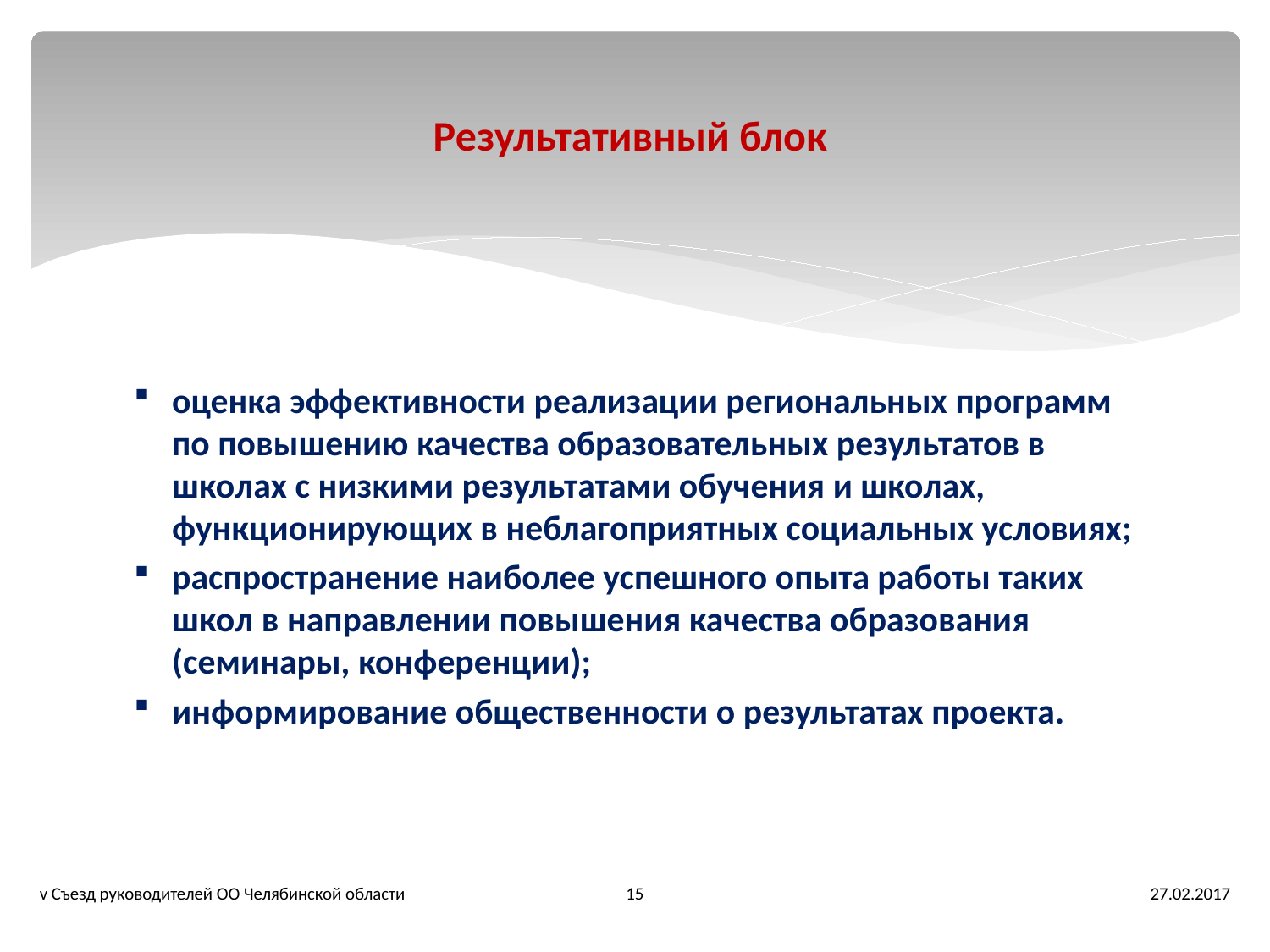

# Результативный блок
оценка эффективности реализации региональных программ по повышению качества образовательных результатов в школах с низкими результатами обучения и школах, функционирующих в неблагоприятных социальных условиях;
распространение наиболее успешного опыта работы таких школ в направлении повышения качества образования (семинары, конференции);
информирование общественности о результатах проекта.

15
v Съезд руководителей ОО Челябинской области
27.02.2017